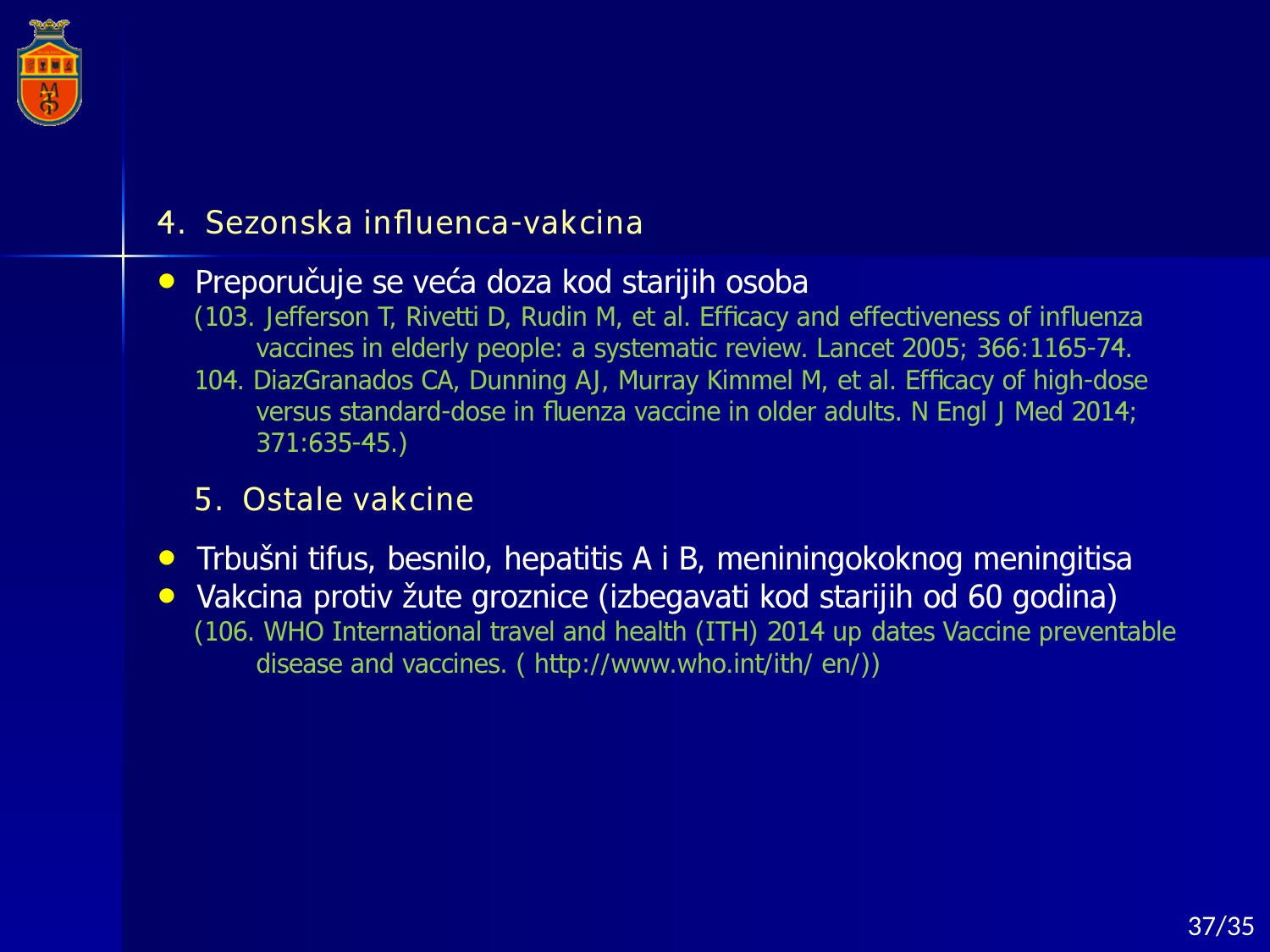

4.  Sezonska influenca-vakcina
Preporučuje se veća doza kod starijih osoba
(103. Jefferson T, Rivetti D, Rudin M, et al. Efficacy and effectiveness of influenza vaccines in elderly people: a systematic review. Lancet 2005; 366:1165-74.
104. DiazGranados CA, Dunning AJ, Murray Kimmel M, et al. Efficacy of high-dose versus standard-dose in­ fluenza vaccine in older adults. N Engl J Med 2014; 371:635-45.)
5.  Ostale vakcine
Trbušni tifus, besnilo, hepatitis A i B, meniningokoknog meningitisa
Vakcina protiv žute groznice (izbegavati kod starijih od 60 godina)
(106. WHO International travel and health (ITH) 2014 up­ dates Vaccine preventable disease and vaccines. ( http://www.who.int/ith/ en/))
37/35